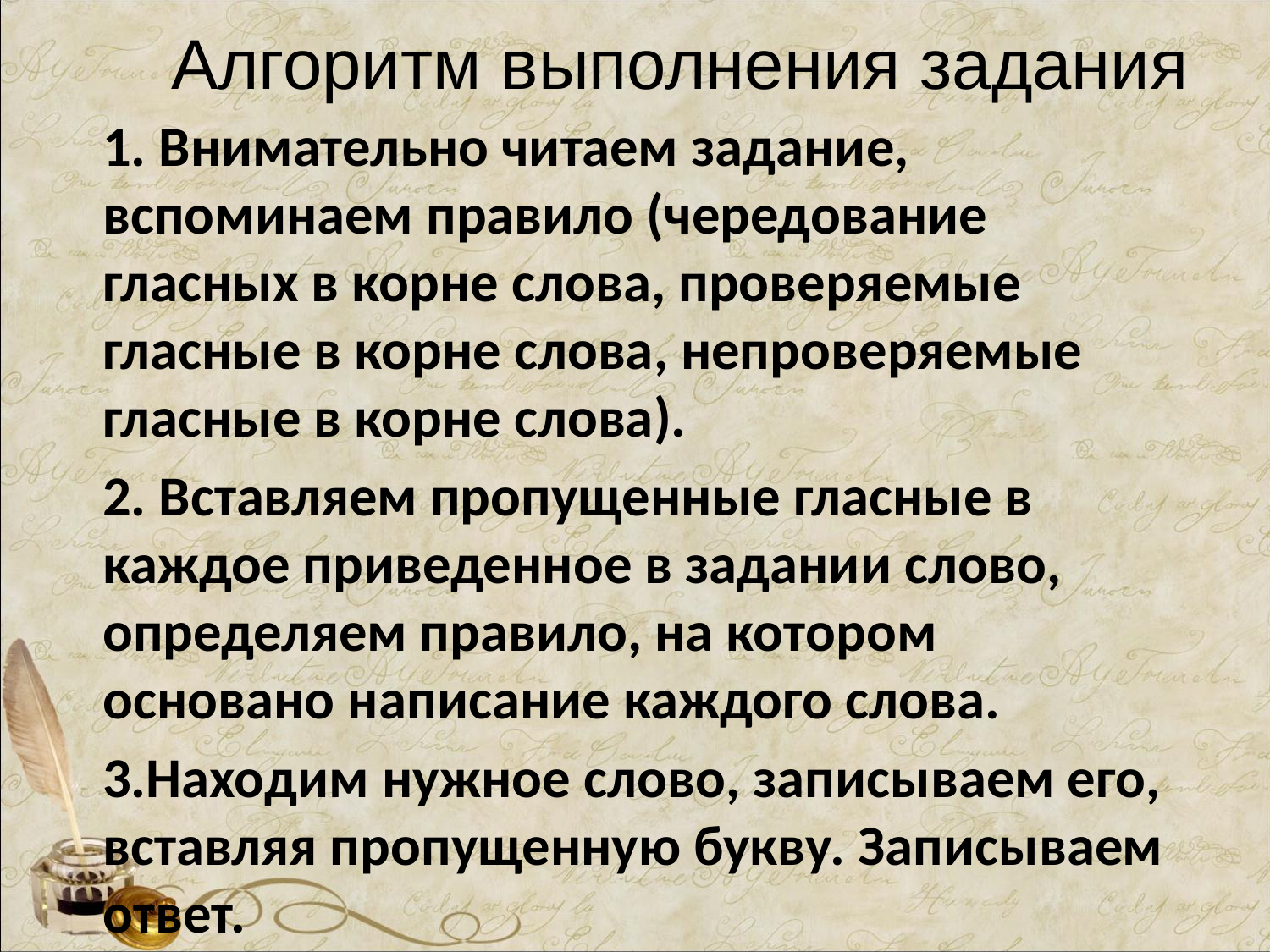

# Алгоритм выполнения задания
1. Внимательно читаем задание, вспоминаем правило (чередование гласных в корне слова, проверяемые гласные в корне слова, непроверяемые гласные в корне слова).
2. Вставляем пропущенные гласные в каждое приведенное в задании слово, определяем правило, на котором основано написание каждого слова.
3.Находим нужное слово, записываем его, вставляя пропущенную букву. Записываем ответ.